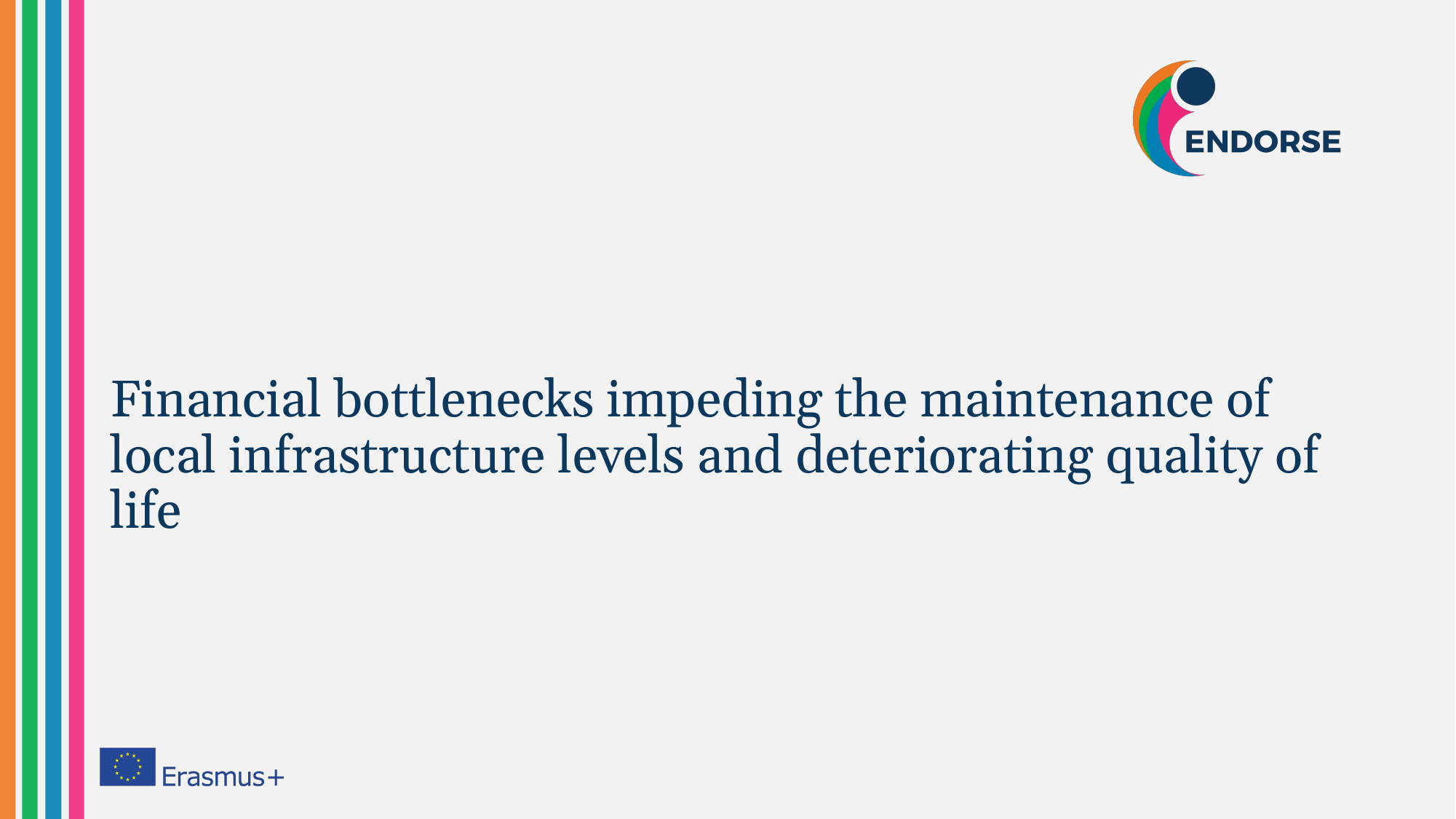

# Financial bottlenecks impeding the maintenance of local infrastructure levels and deteriorating quality of life